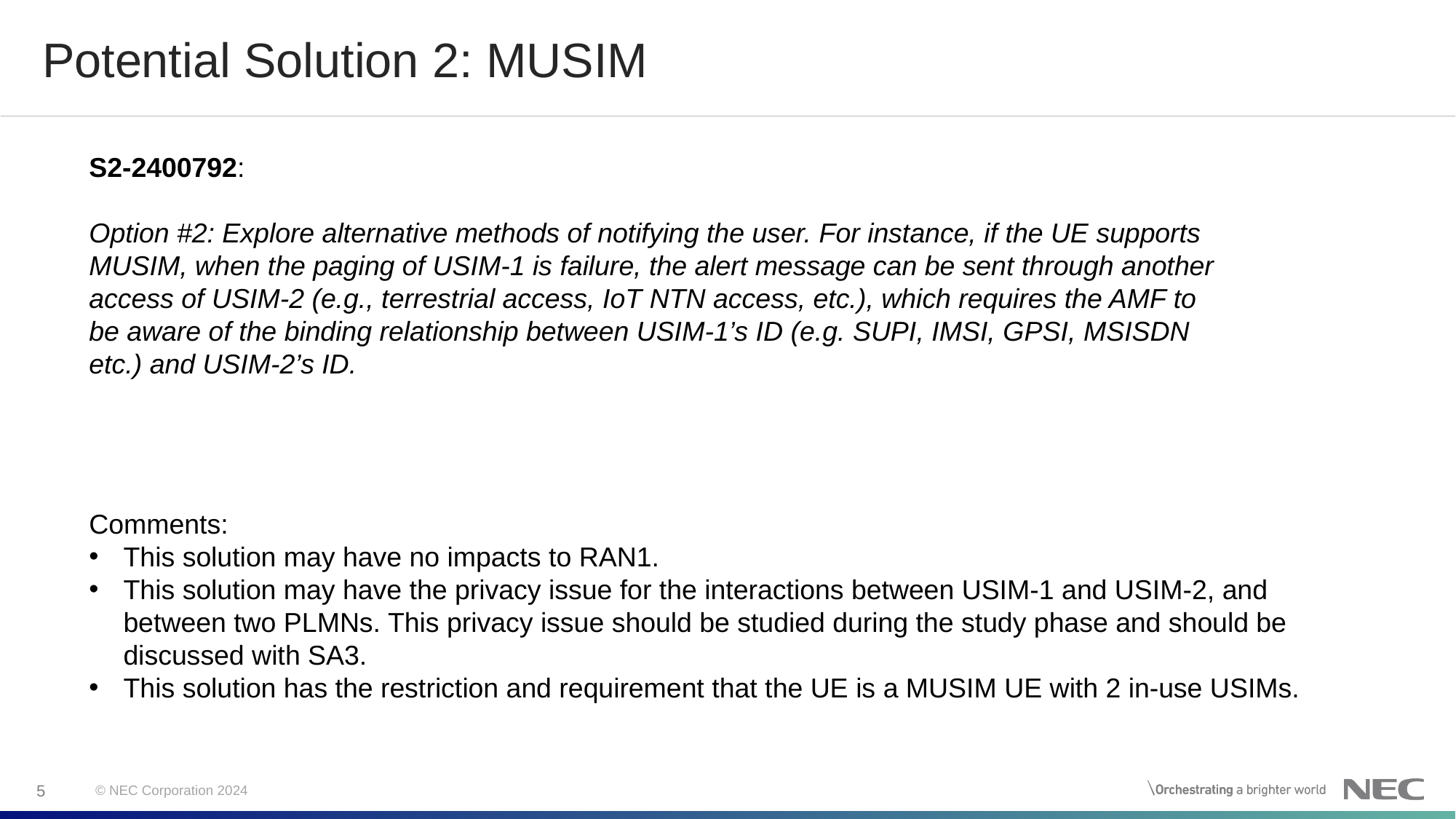

# Potential Solution 2: MUSIM

S2-2400792:

Option #2: Explore alternative methods of notifying the user. For instance, if the UE supports MUSIM, when the paging of USIM-1 is failure, the alert message can be sent through another access of USIM-2 (e.g., terrestrial access, IoT NTN access, etc.), which requires the AMF to be aware of the binding relationship between USIM-1’s ID (e.g. SUPI, IMSI, GPSI, MSISDN etc.) and USIM-2’s ID.
Comments:
This solution may have no impacts to RAN1.
This solution may have the privacy issue for the interactions between USIM-1 and USIM-2, and between two PLMNs. This privacy issue should be studied during the study phase and should be discussed with SA3.
This solution has the restriction and requirement that the UE is a MUSIM UE with 2 in-use USIMs.